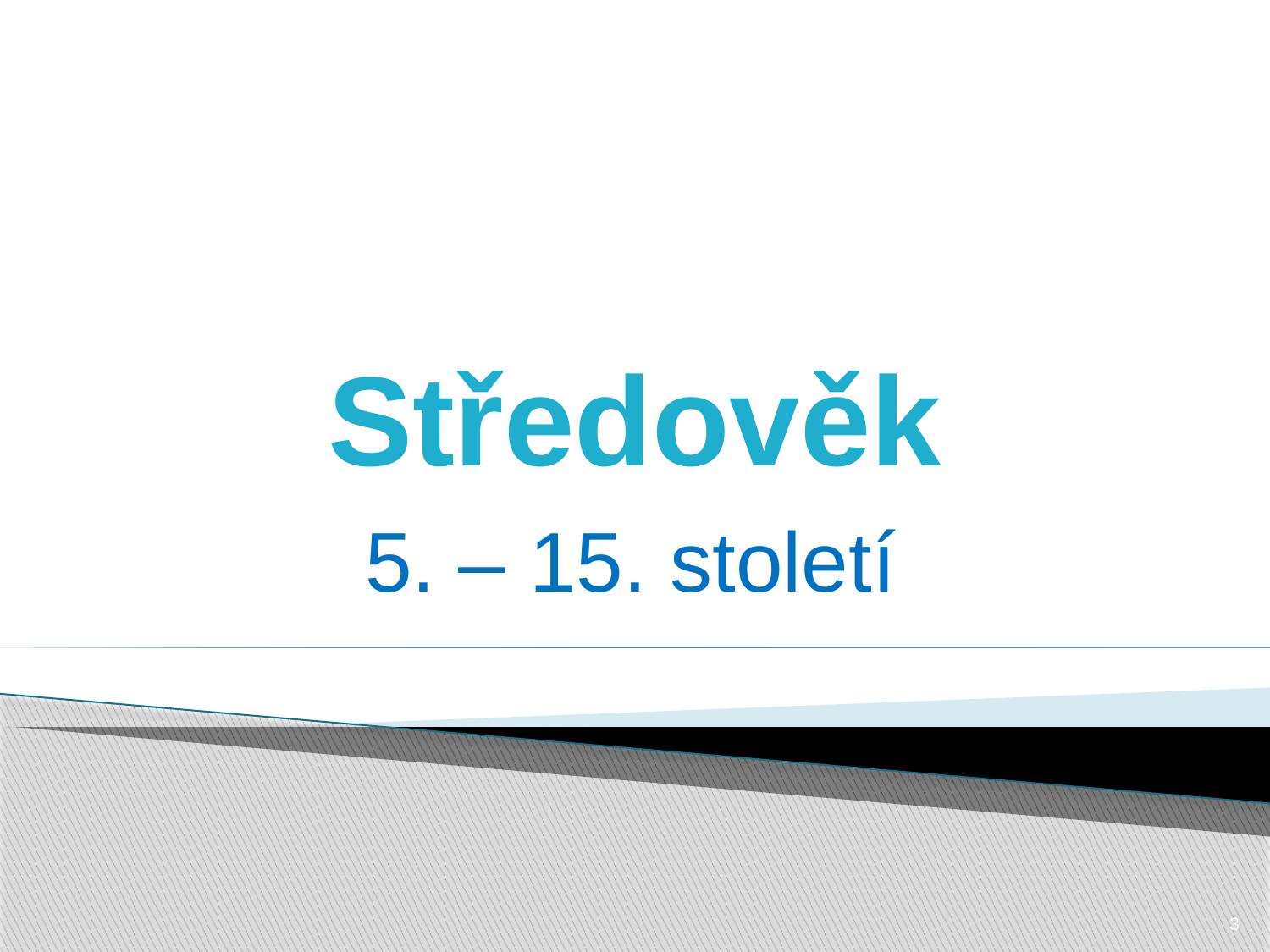

# Středověk
5. – 15. století
3